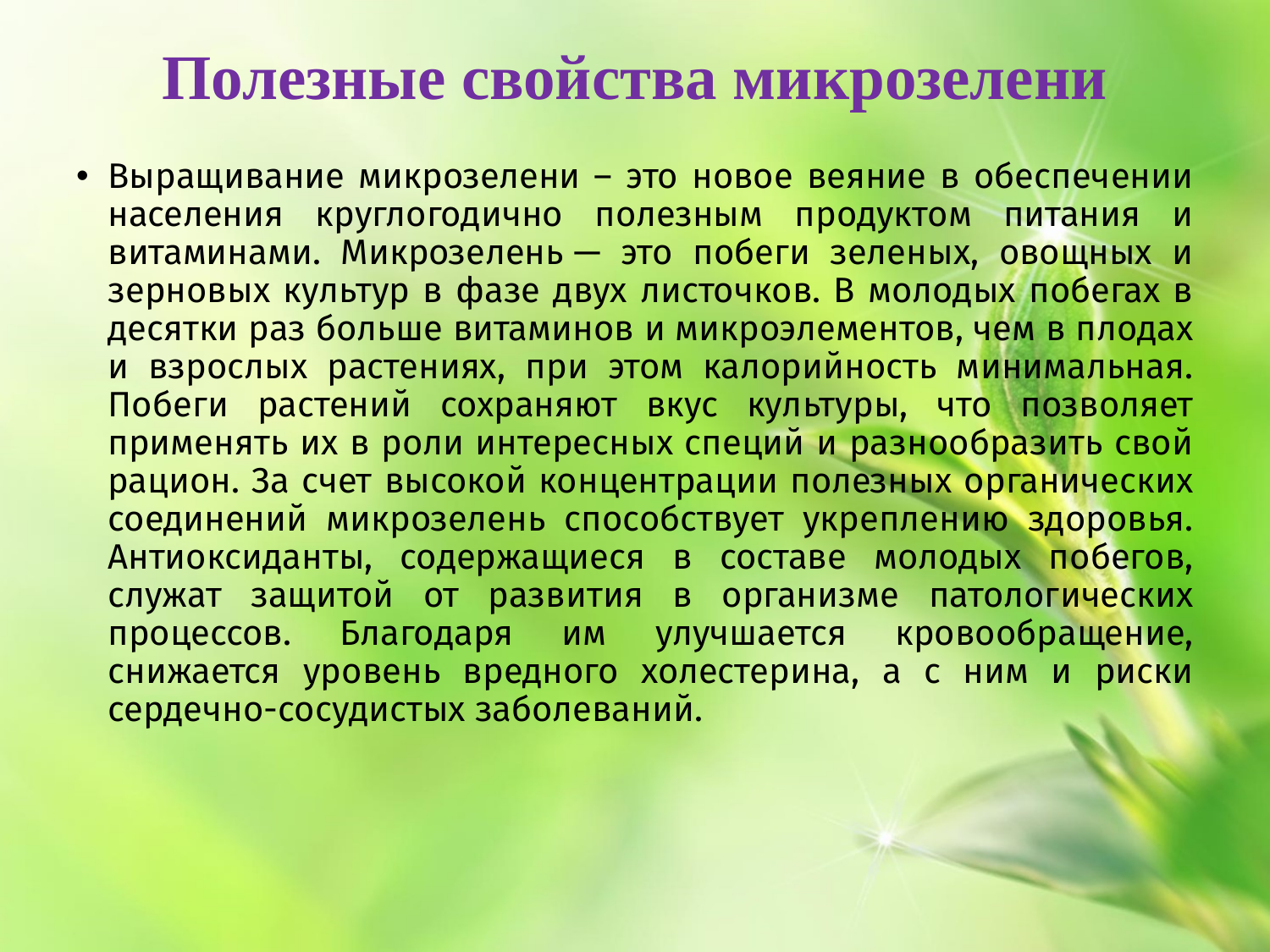

Полезные свойства микрозелени
Выращивание микрозелени – это новое веяние в обеспечении населения круглогодично полезным продуктом питания и витаминами. Микрозелень — это побеги зеленых, овощных и зерновых культур в фазе двух листочков. В молодых побегах в десятки раз больше витаминов и микроэлементов, чем в плодах и взрослых растениях, при этом калорийность минимальная. Побеги растений сохраняют вкус культуры, что позволяет применять их в роли интересных специй и разнообразить свой рацион. За счет высокой концентрации полезных органических соединений микрозелень способствует укреплению здоровья. Антиоксиданты, содержащиеся в составе молодых побегов, служат защитой от развития в организме патологических процессов. Благодаря им улучшается кровообращение, снижается уровень вредного холестерина, а с ним и риски сердечно-сосудистых заболеваний.